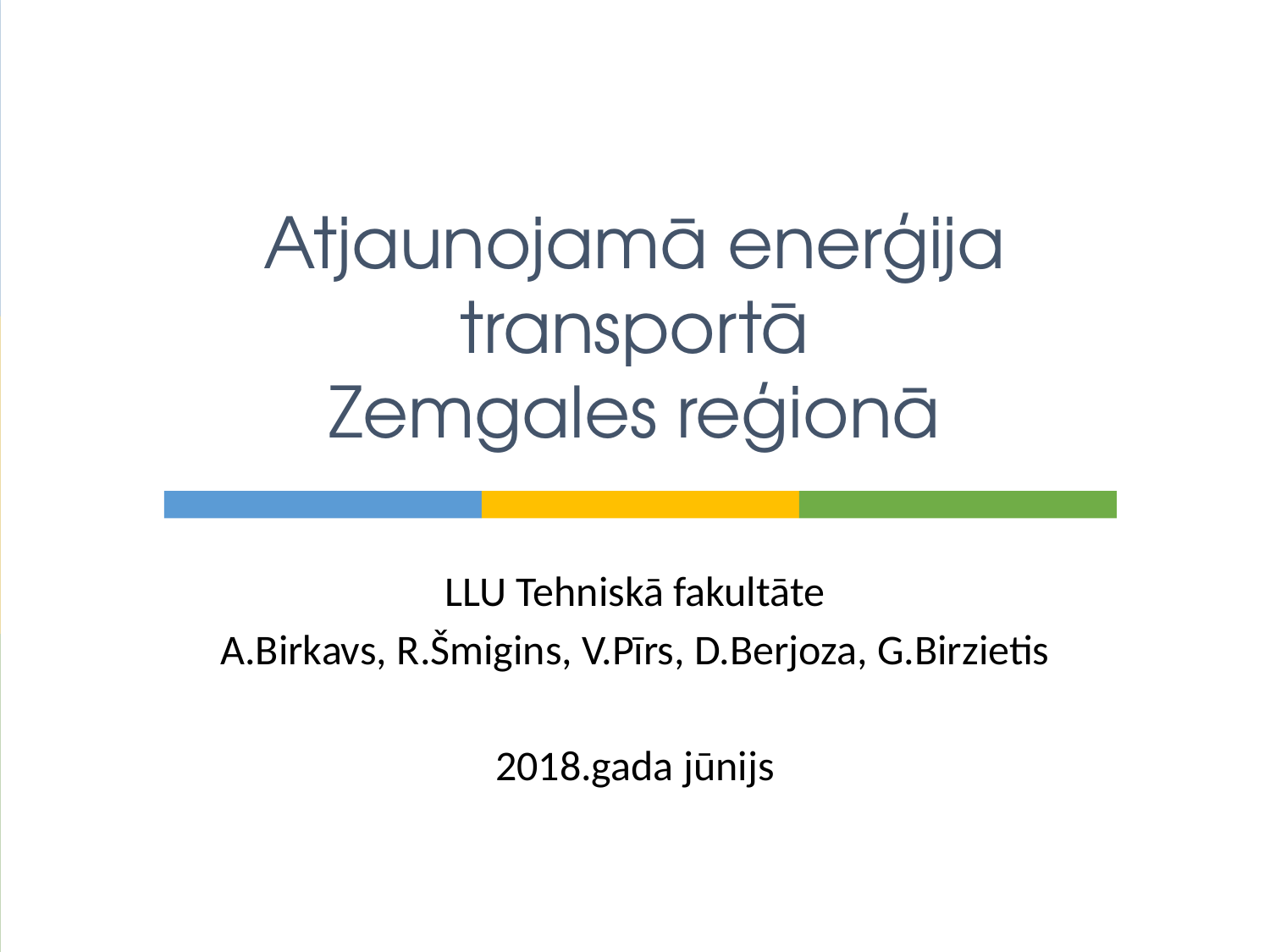

# Atjaunojamā enerģija transportā Zemgales reģionā
LLU Tehniskā fakultāte
A.Birkavs, R.Šmigins, V.Pīrs, D.Berjoza, G.Birzietis

2018.gada jūnijs